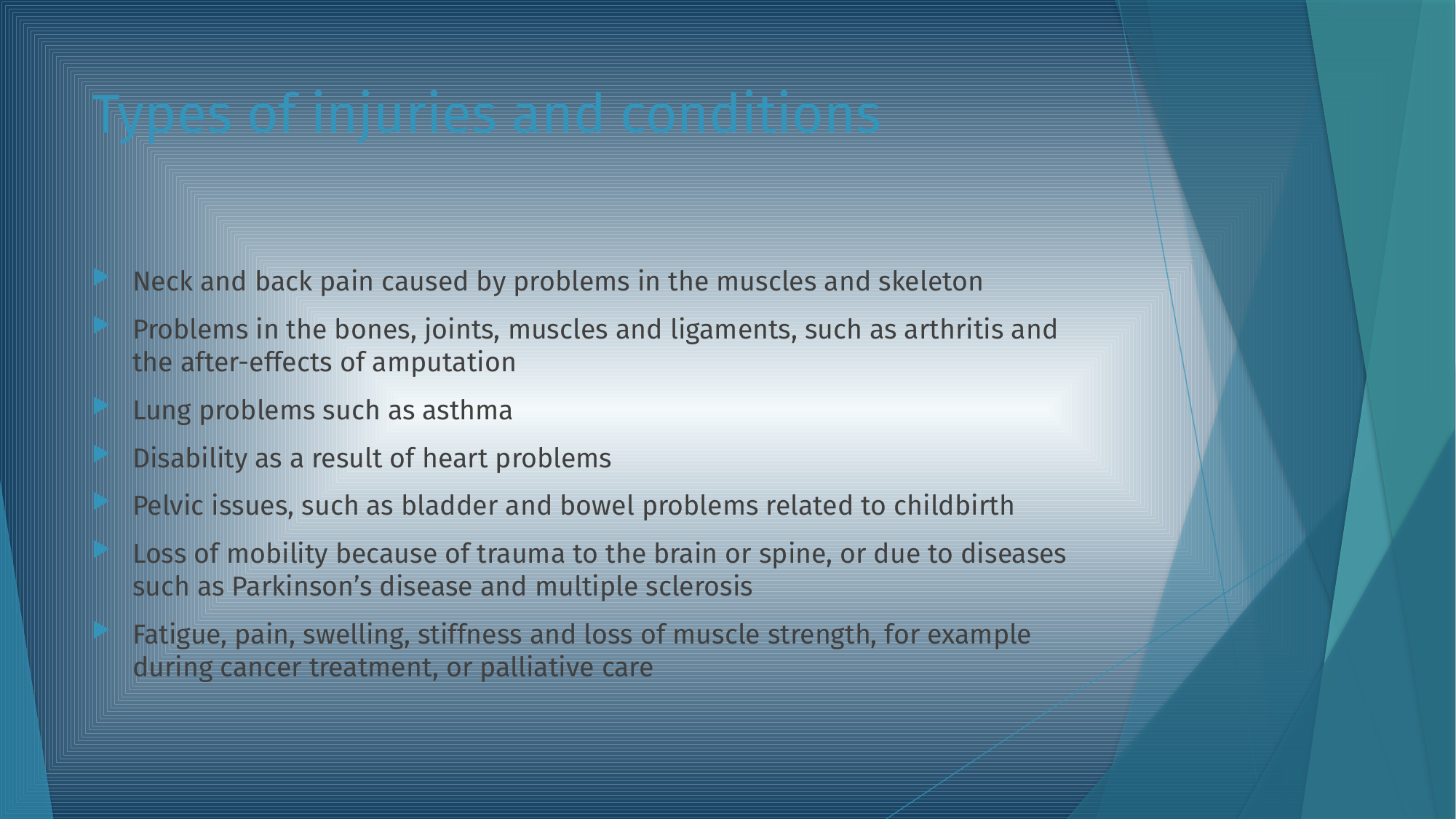

# Types of injuries and conditions
Neck and back pain caused by problems in the muscles and skeleton
Problems in the bones, joints, muscles and ligaments, such as arthritis and the after-effects of amputation
Lung problems such as asthma
Disability as a result of heart problems
Pelvic issues, such as bladder and bowel problems related to childbirth
Loss of mobility because of trauma to the brain or spine, or due to diseases such as Parkinson’s disease and multiple sclerosis
Fatigue, pain, swelling, stiffness and loss of muscle strength, for example during cancer treatment, or palliative care